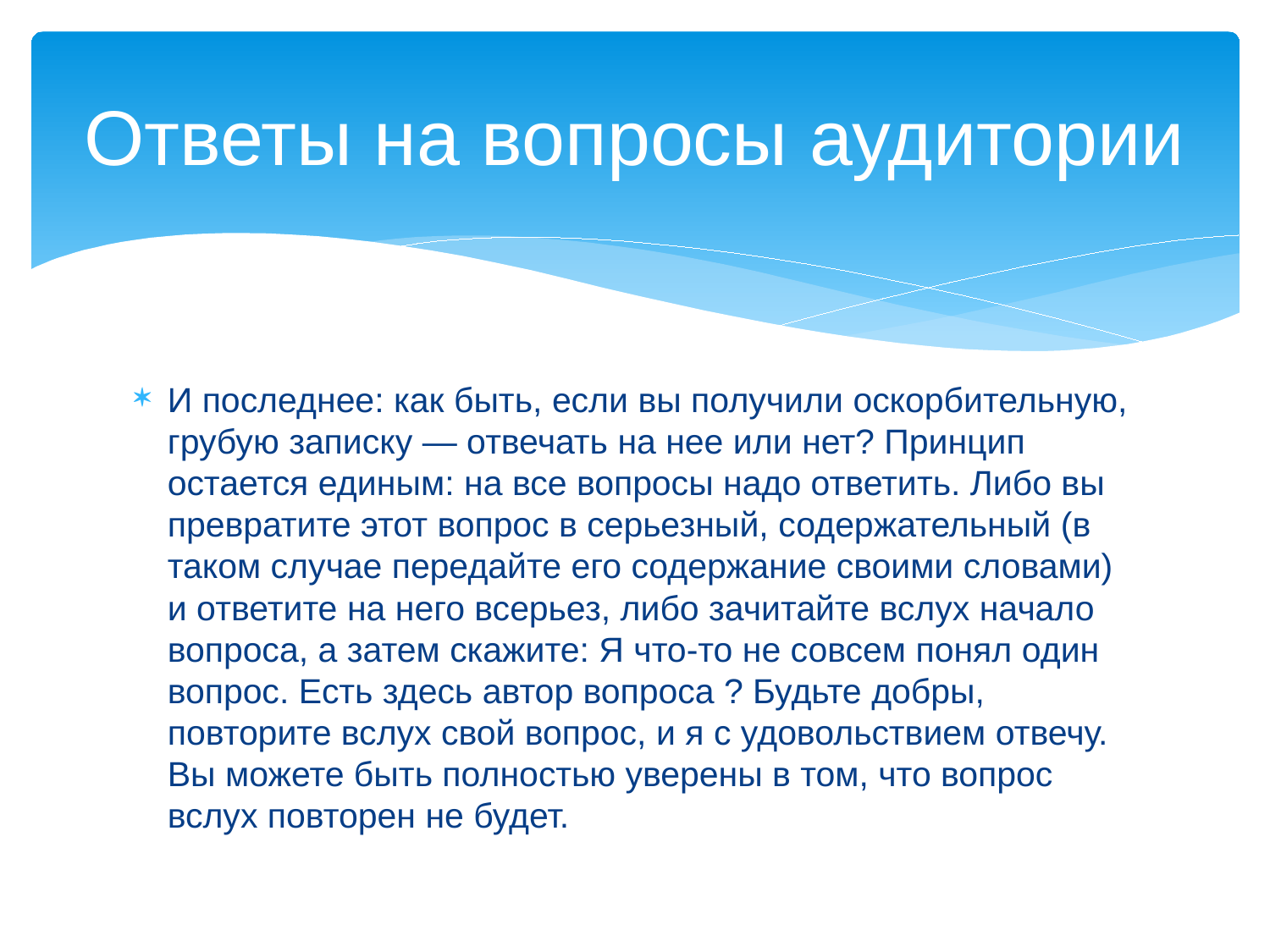

# Ответы на вопросы аудитории
И последнее: как быть, если вы получили оскорбительную, грубую записку — отвечать на нее или нет? Принцип остается единым: на все вопросы надо ответить. Либо вы превратите этот вопрос в серьезный, содержательный (в таком случае передайте его содержание своими словами) и ответите на него всерьез, либо зачитайте вслух начало вопроса, а затем скажите: Я что-то не совсем понял один вопрос. Есть здесь автор вопроса ? Будьте добры, повторите вслух свой вопрос, и я с удовольствием отвечу. Вы можете быть полностью уверены в том, что вопрос вслух повторен не будет.